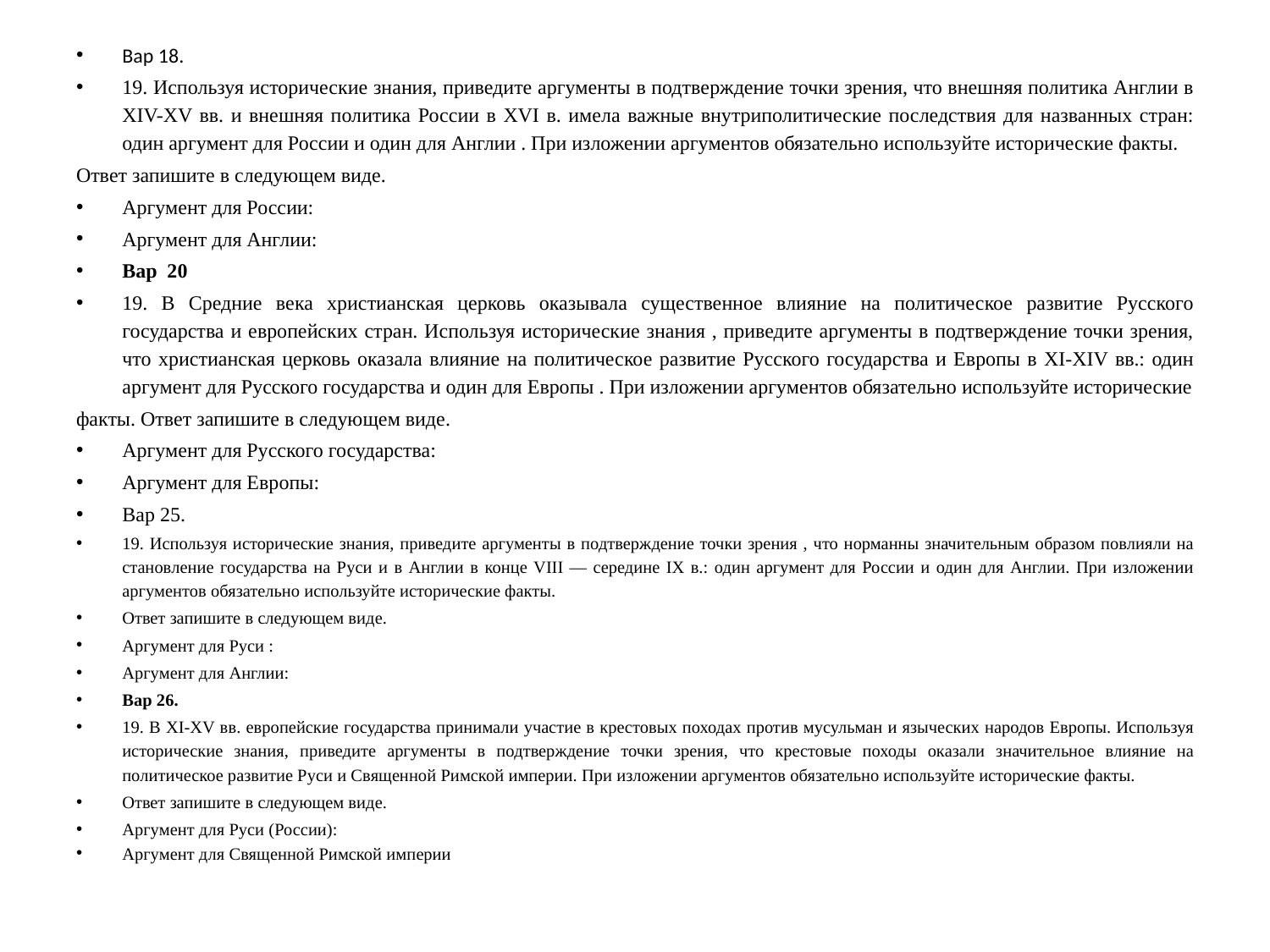

Вар 18.
19. Используя исторические знания, приведите аргументы в подтверждение точки зрения, что внешняя политика Англии в XIV-XV вв. и внешняя политика России в XVI в. имела важные внутриполитические последствия для названных стран: один аргумент для России и один для Англии . При изложении аргументов обязательно используйте исторические факты.
Ответ запишите в следующем виде.
Аргумент для России:
Аргумент для Англии:
Вар  20
19. В Средние века христианская церковь оказывала существенное влияние на политическое развитие Русского государства и европейских стран. Используя исторические знания , приведите аргументы в подтверждение точки зрения, что христианская церковь оказала влияние на политическое развитие Русского государства и Европы в XI-XIV вв.: один аргумент для Русского государства и один для Европы . При изложении аргументов обязательно используйте исторические
факты. Ответ запишите в следующем виде.
Аргумент для Русского государства:
Аргумент для Европы:
Вар 25.
19. Используя исторические знания, приведите аргументы в подтверждение точки зрения , что норманны значительным образом повлияли на становление государства на Руси и в Англии в конце VIII — середине IX в.: один аргумент для России и один для Англии. При изложении аргументов обязательно используйте исторические факты.
Ответ запишите в следующем виде.
Аргумент для Руси :
Аргумент для Англии:
Вар 26.
19. В XI-XV вв. европейские государства принимали участие в крестовых походах против мусульман и языческих народов Европы. Используя исторические знания, приведите аргументы в подтверждение точки зрения, что крестовые походы оказали значительное влияние на политическое развитие Руси и Священной Римской империи. При изложении аргументов обязательно используйте исторические факты.
Ответ запишите в следующем виде.
Аргумент для Руси (России):
Аргумент для Священной Римской империи